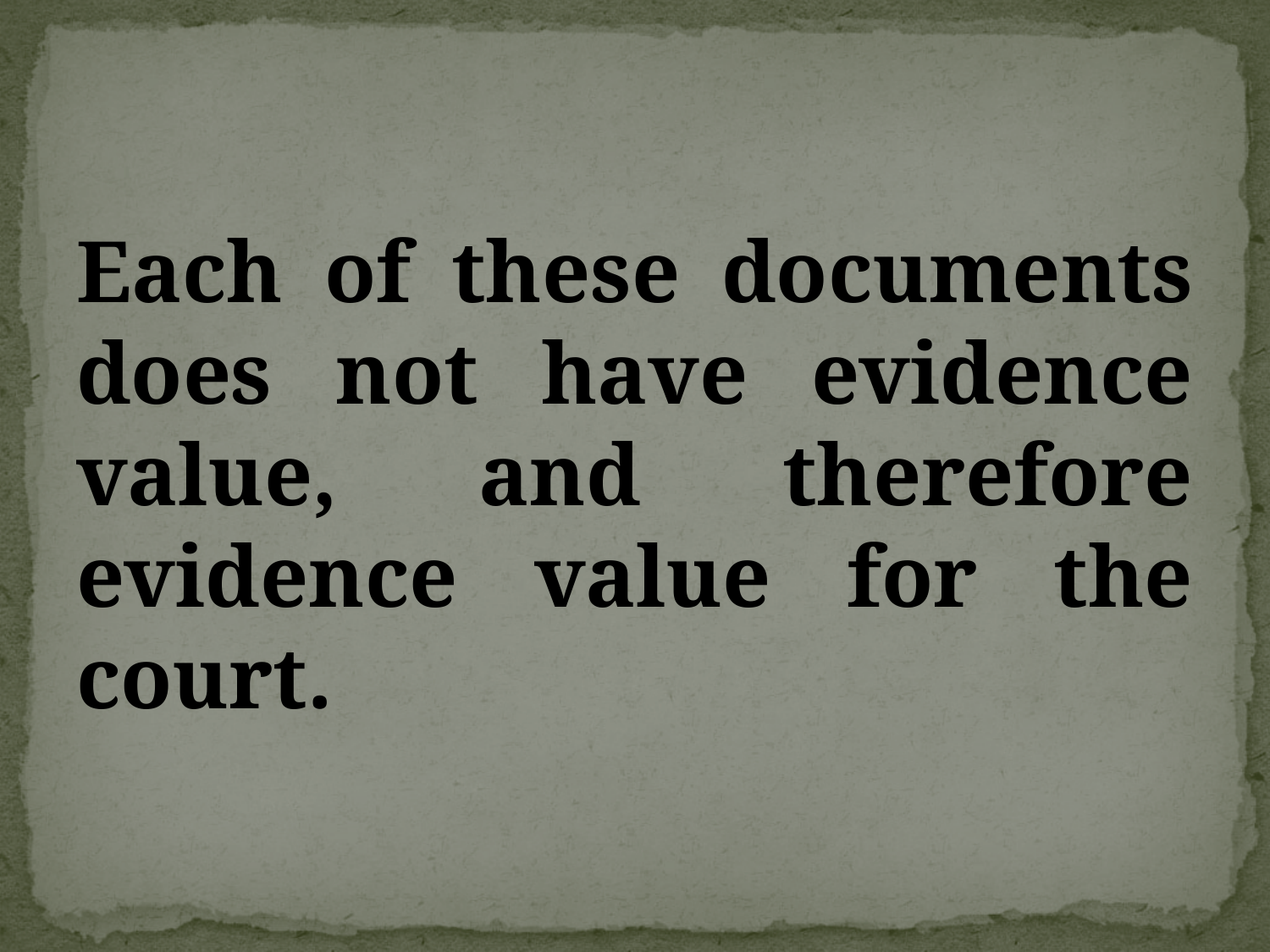

Each of these documents does not have evidence value, and therefore evidence value for the court.